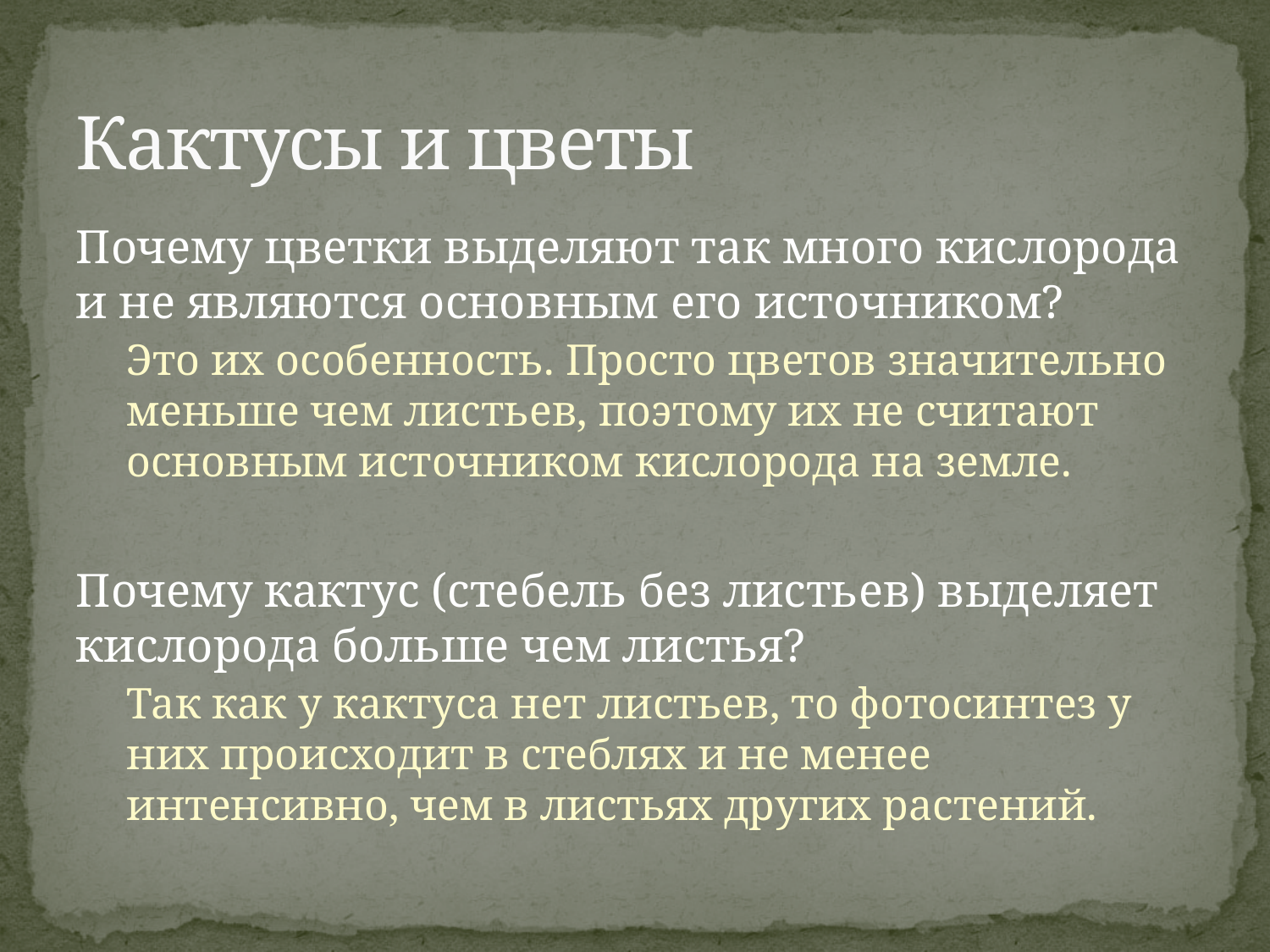

# Кактусы и цветы
Почему цветки выделяют так много кислорода и не являются основным его источником?
Это их особенность. Просто цветов значительно меньше чем листьев, поэтому их не считают основным источником кислорода на земле.

Почему кактус (стебель без листьев) выделяет кислорода больше чем листья?
Так как у кактуса нет листьев, то фотосинтез у них происходит в стеблях и не менее интенсивно, чем в листьях других растений.